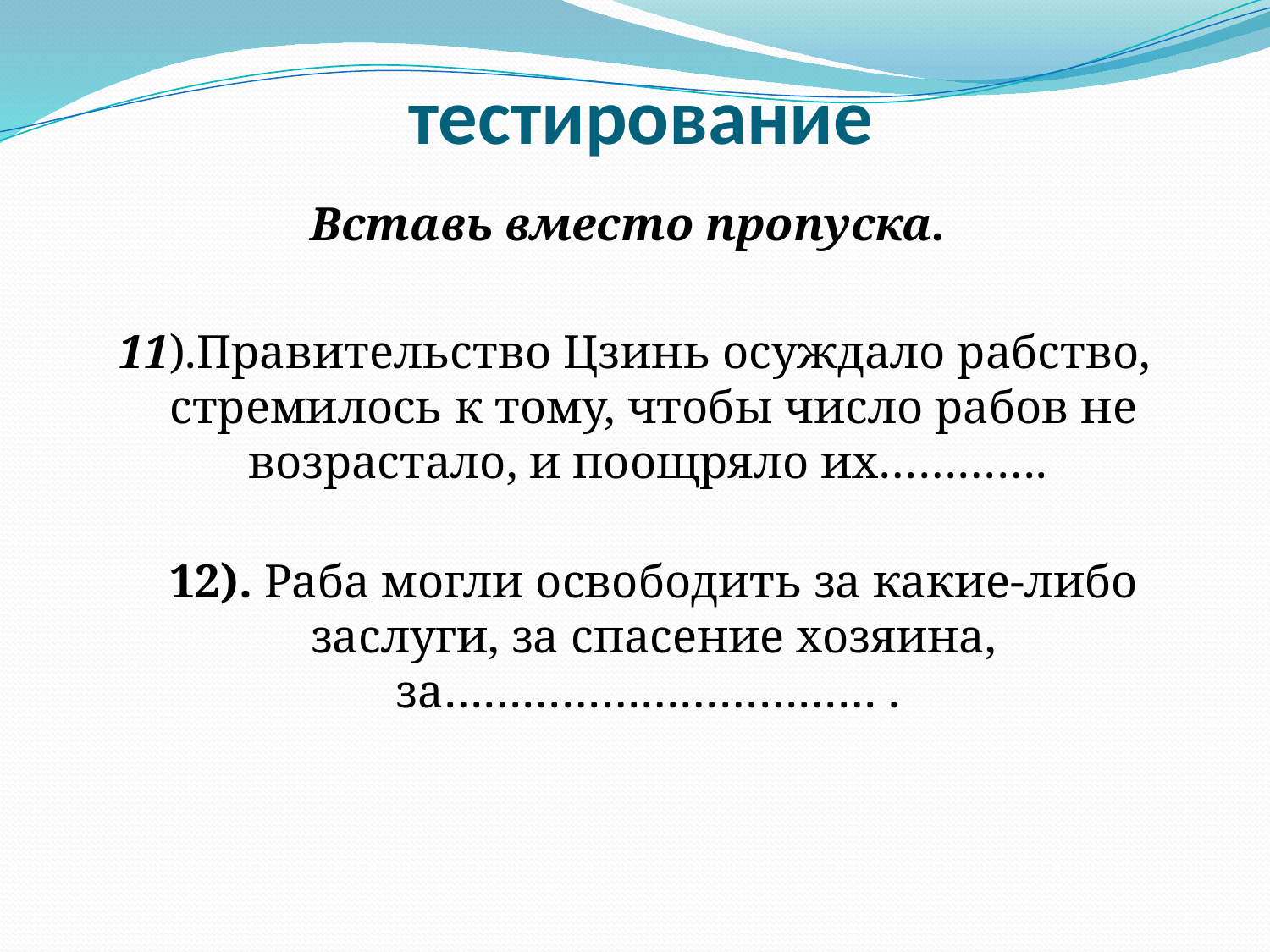

# тестирование
Вставь вместо пропуска.

11).Правительство Цзинь осуждало рабство, стремилось к тому, чтобы число рабов не возрастало, и поощряло их………….
12). Раба могли освободить за какие-либо заслуги, за спасение хозяина, за…………………………… .